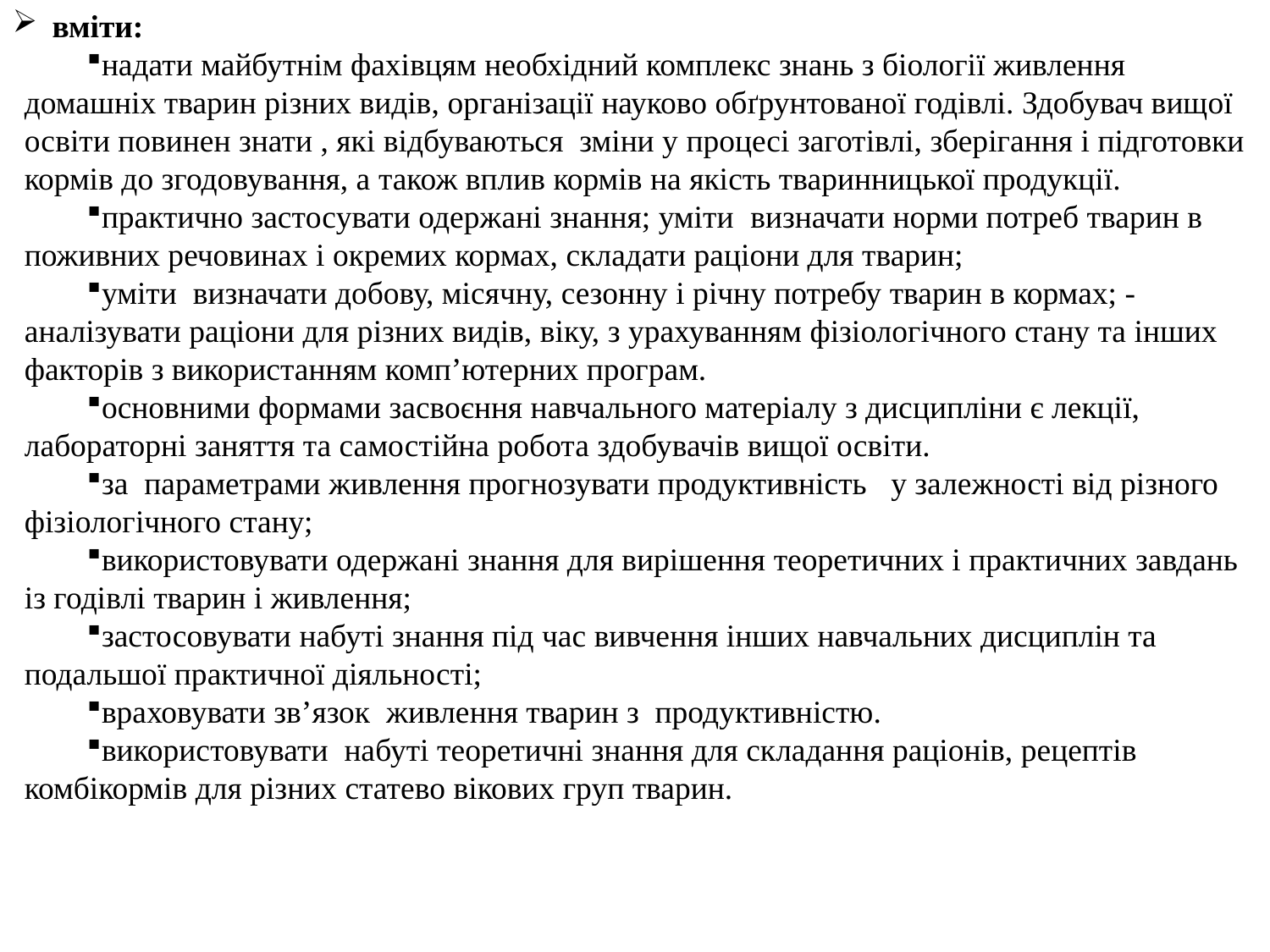

вміти:
надати майбутнім фахівцям необхідний комплекс знань з біології живлення домашніх тварин різних видів, організації науково обґрунтованої годівлі. Здобувач вищої освіти повинен знати , які відбуваються  зміни у процесі заготівлі, зберігання і підготовки кормів до згодовування, а також вплив кормів на якість тваринницької продукції.
практично застосувати одержані знання; уміти  визначати норми потреб тварин в поживних речовинах і окремих кормах, складати раціони для тварин;
уміти  визначати добову, місячну, сезонну і річну потребу тварин в кормах; -  аналізувати раціони для різних видів, віку, з урахуванням фізіологічного стану та інших факторів з використанням комп’ютерних програм.
основними формами засвоєння навчального матеріалу з дисципліни є лекції, лабораторні заняття та самостійна робота здобувачів вищої освіти.
за  параметрами живлення прогнозувати продуктивність   у залежності від різного фізіологічного стану;
використовувати одержані знання для вирішення теоретичних і практичних завдань із годівлі тварин і живлення;
застосовувати набуті знання під час вивчення інших навчальних дисциплін та подальшої практичної діяльності;
враховувати зв’язок  живлення тварин з  продуктивністю.
використовувати  набуті теоретичні знання для складання раціонів, рецептів комбікормів для різних статево вікових груп тварин.